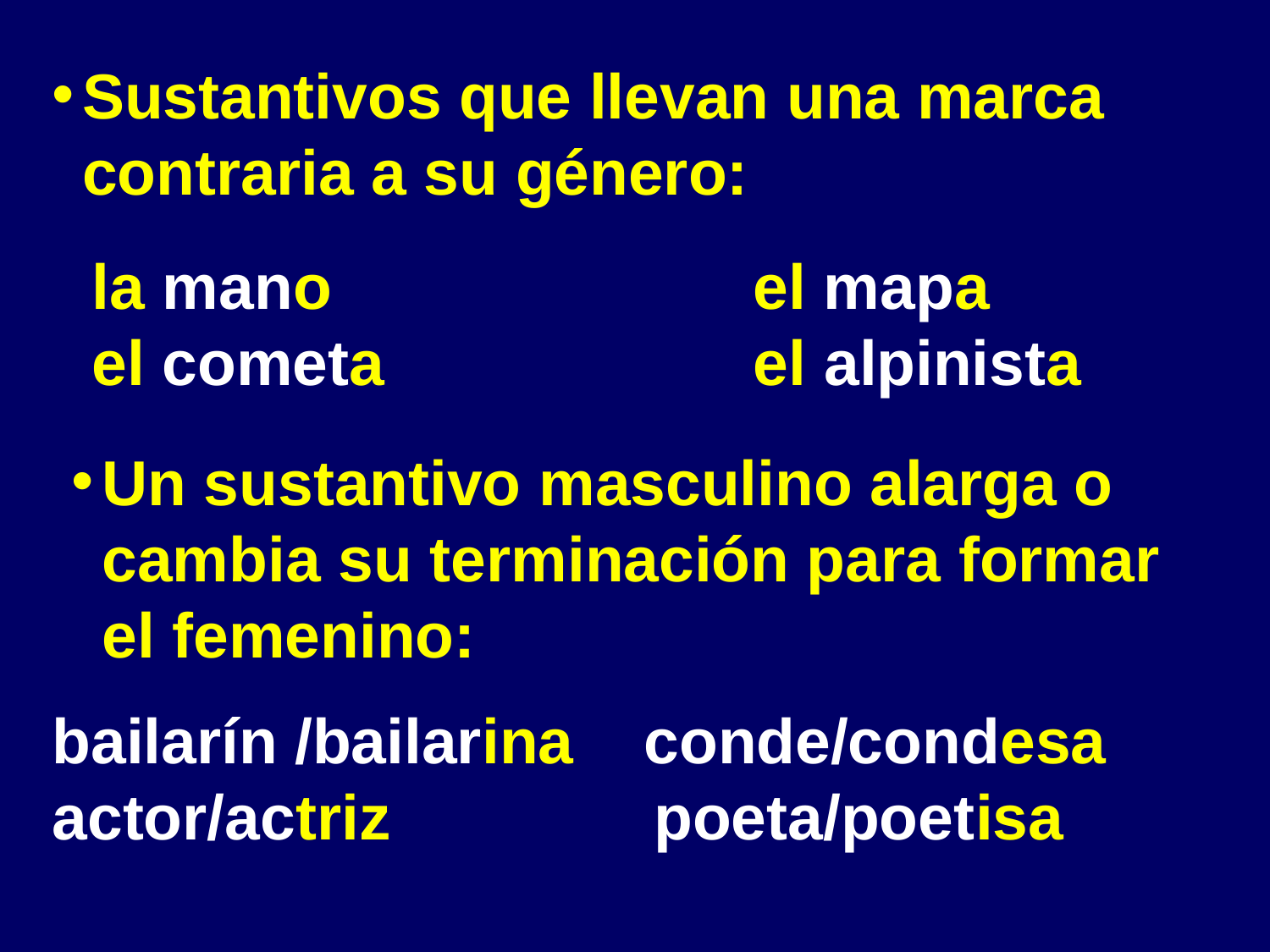

Sustantivos que llevan una marca contraria a su género:
la mano                        el mapa
el cometa                     el alpinista
Un sustantivo masculino alarga o cambia su terminación para formar el femenino:
bailarín /bailarina    conde/condesa
actor/actriz               poeta/poetisa